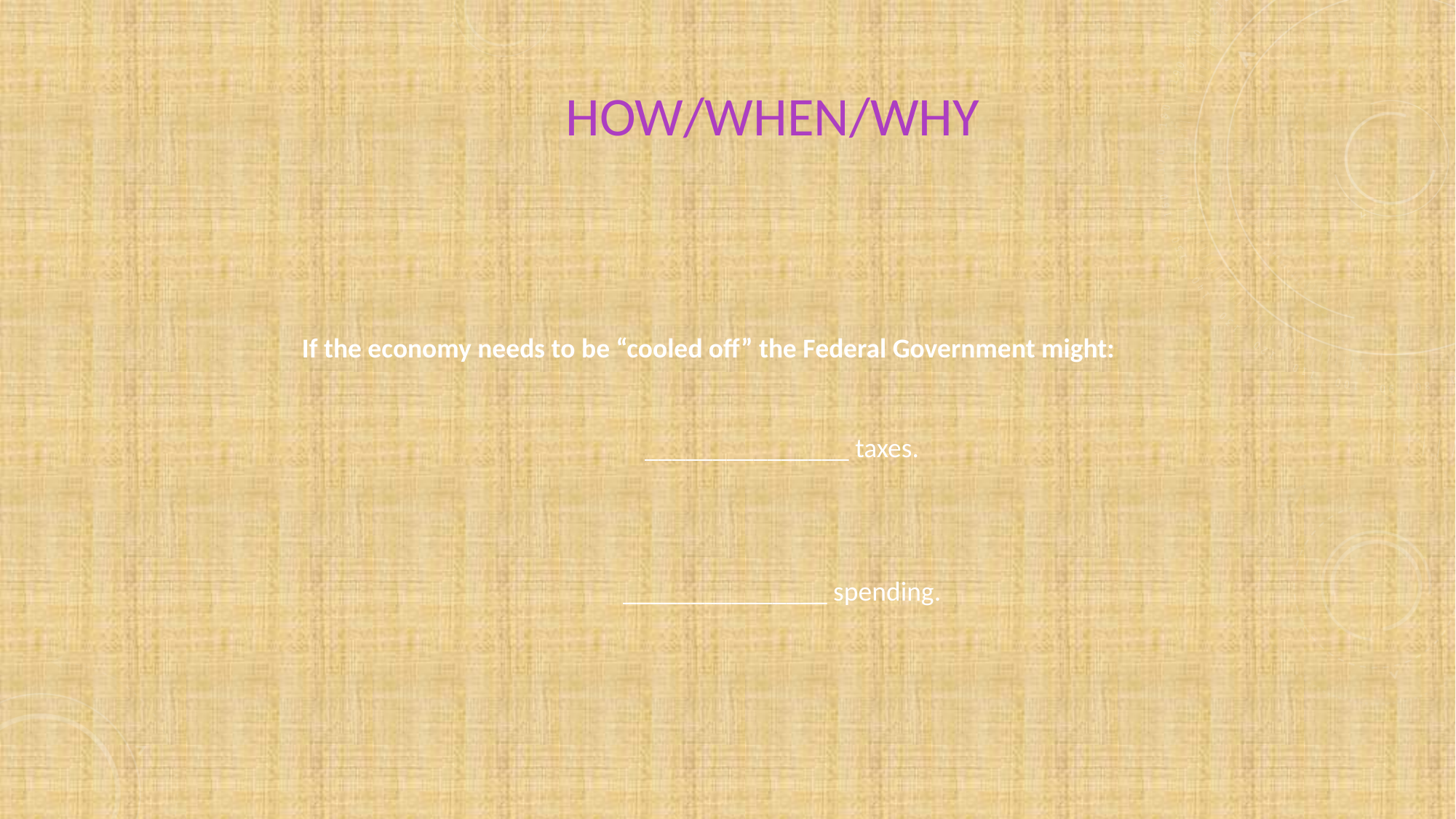

How/When/Why
If the economy needs to be “cooled off” the Federal Government might:

_______________ taxes.

_______________ spending.